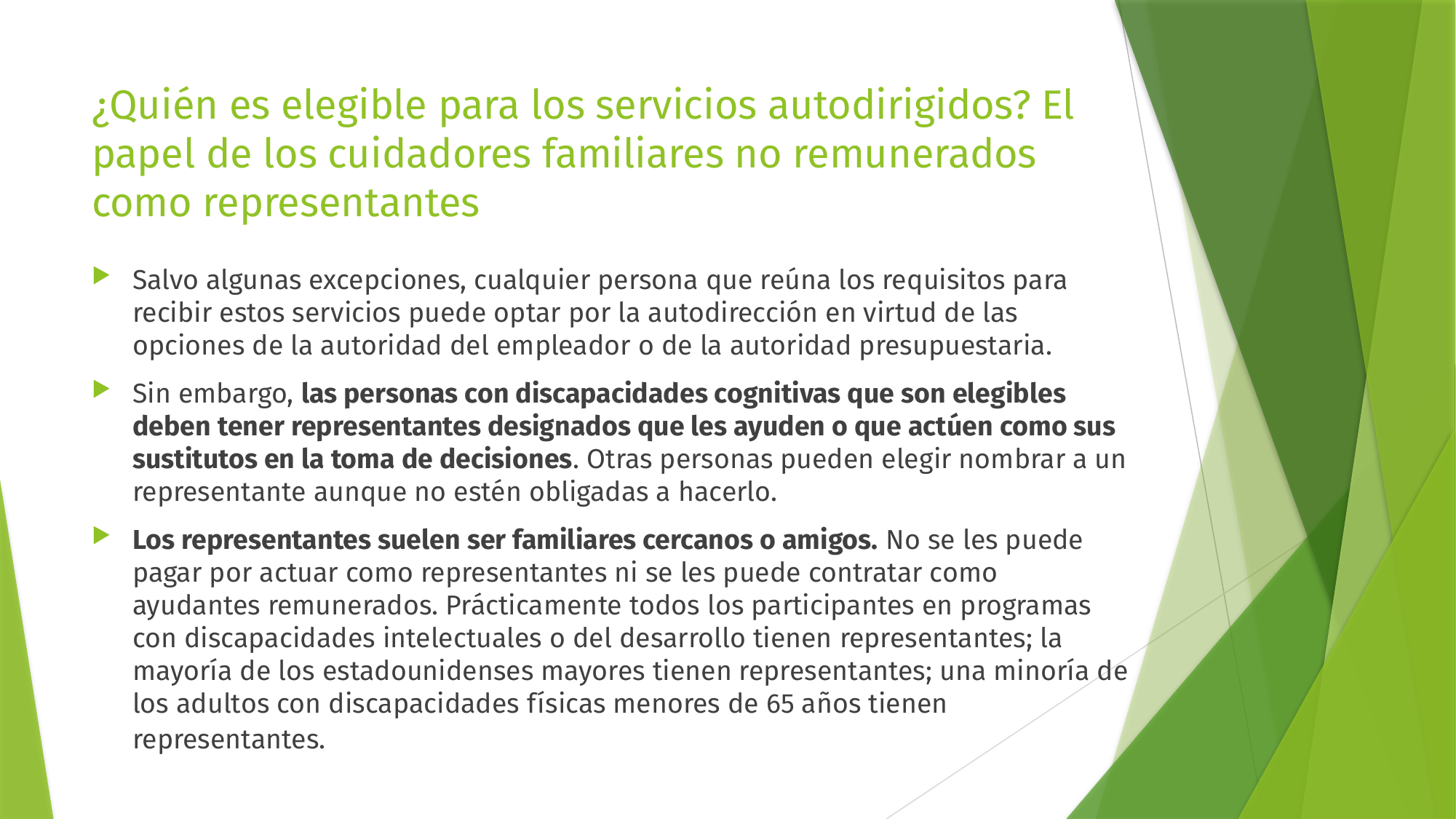

# ¿Quién es elegible para los servicios autodirigidos? El papel de los cuidadores familiares no remunerados como representantes
Salvo algunas excepciones, cualquier persona que reúna los requisitos para recibir estos servicios puede optar por la autodirección en virtud de las opciones de la autoridad del empleador o de la autoridad presupuestaria.
Sin embargo, las personas con discapacidades cognitivas que son elegibles deben tener representantes designados que les ayuden o que actúen como sus sustitutos en la toma de decisiones. Otras personas pueden elegir nombrar a un representante aunque no estén obligadas a hacerlo.
Los representantes suelen ser familiares cercanos o amigos. No se les puede pagar por actuar como representantes ni se les puede contratar como ayudantes remunerados. Prácticamente todos los participantes en programas con discapacidades intelectuales o del desarrollo tienen representantes; la mayoría de los estadounidenses mayores tienen representantes; una minoría de los adultos con discapacidades físicas menores de 65 años tienen representantes.